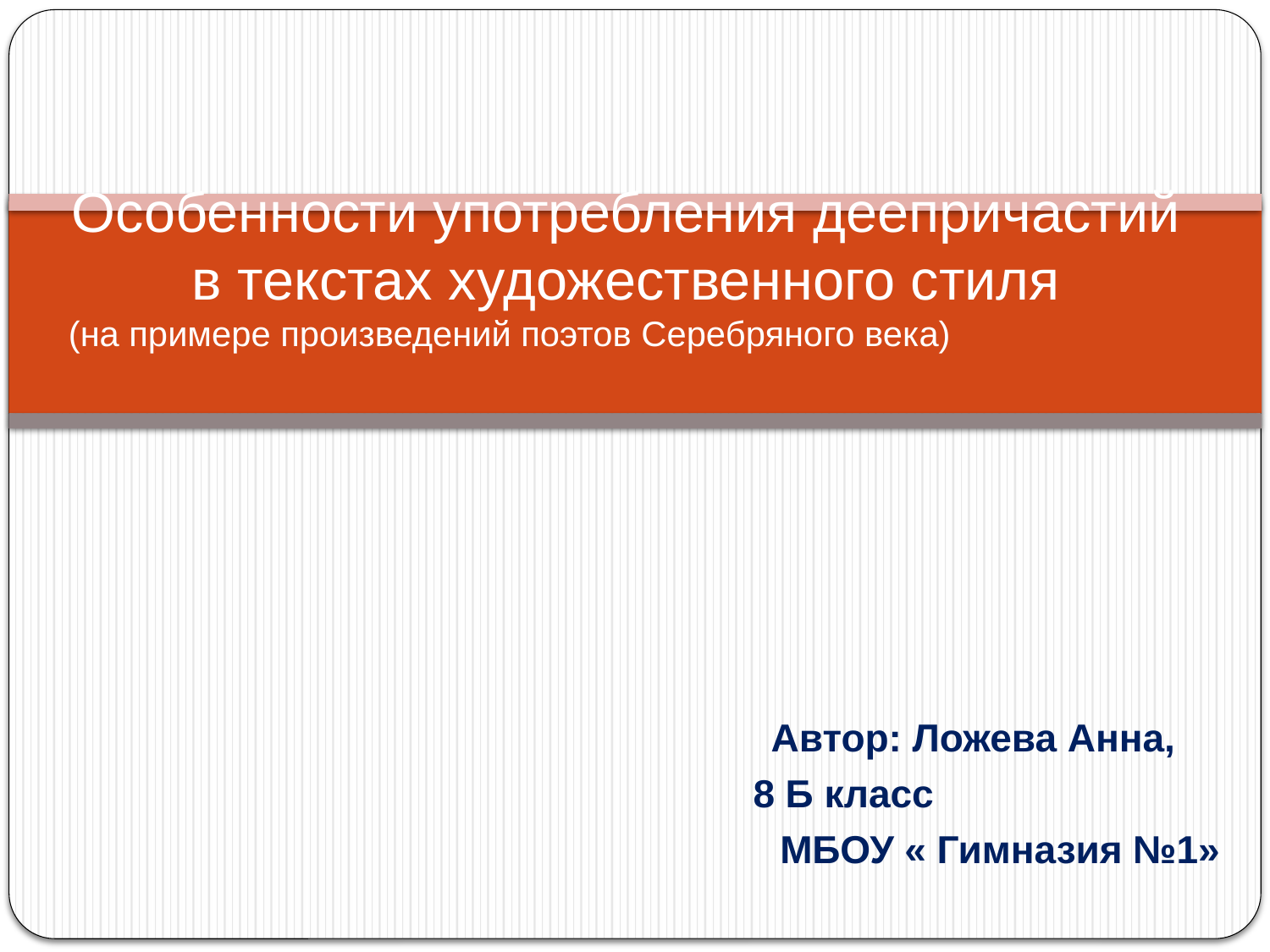

# Особенности употребления деепричастий в текстах художественного стиля (на примере произведений поэтов Серебряного века)

                                   Автор: Ложева Анна,
          8 Б класс
                                       МБОУ « Гимназия №1»